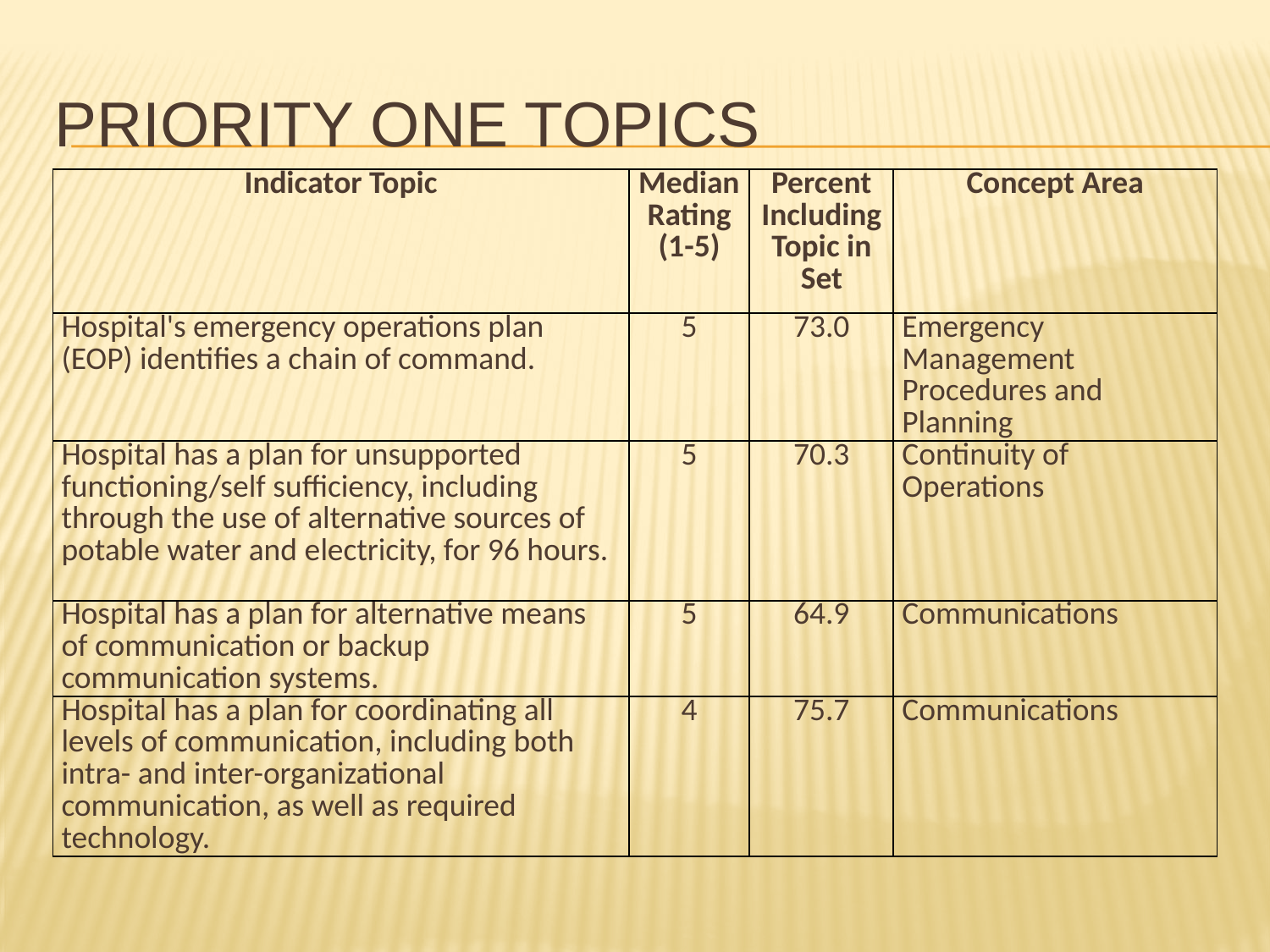

# Priority one topics
| Indicator Topic | Median Rating (1-5) | Percent Including Topic in Set | Concept Area |
| --- | --- | --- | --- |
| Hospital's emergency operations plan (EOP) identifies a chain of command. | 5 | 73.0 | Emergency Management Procedures and Planning |
| Hospital has a plan for unsupported functioning/self sufficiency, including through the use of alternative sources of potable water and electricity, for 96 hours. | 5 | 70.3 | Continuity of Operations |
| Hospital has a plan for alternative means of communication or backup communication systems. | 5 | 64.9 | Communications |
| Hospital has a plan for coordinating all levels of communication, including both intra- and inter-organizational communication, as well as required technology. | 4 | 75.7 | Communications |